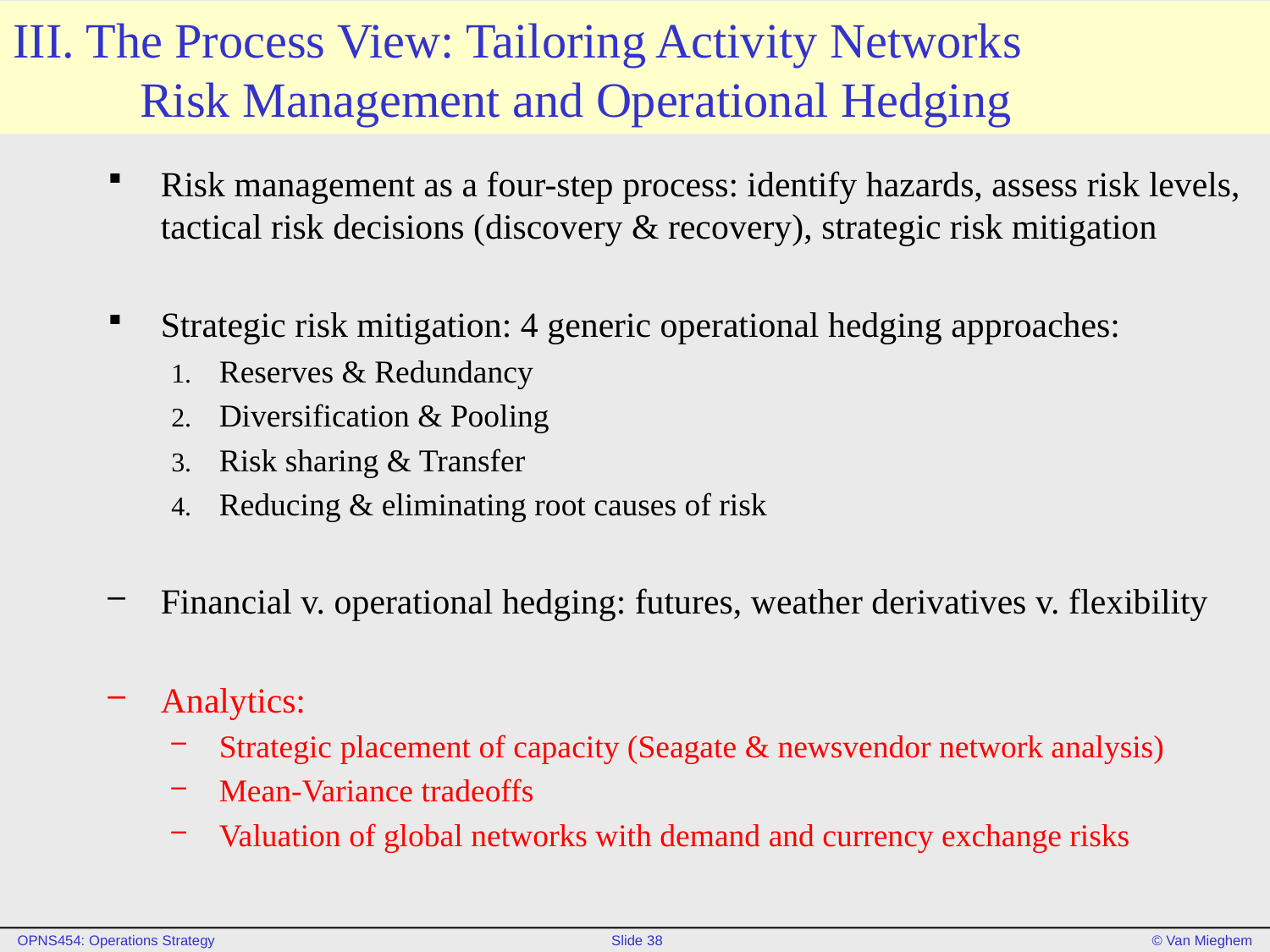

# III. The Process View: Tailoring Activity Networks Risk Management and Operational Hedging
Risk management as a four-step process: identify hazards, assess risk levels, tactical risk decisions (discovery & recovery), strategic risk mitigation

Strategic risk mitigation: 4 generic operational hedging approaches:
Reserves & Redundancy
Diversification & Pooling
Risk sharing & Transfer
Reducing & eliminating root causes of risk

Financial v. operational hedging: futures, weather derivatives v. flexibility

Analytics:
Strategic placement of capacity (Seagate & newsvendor network analysis)
Mean-Variance tradeoffs
Valuation of global networks with demand and currency exchange risks